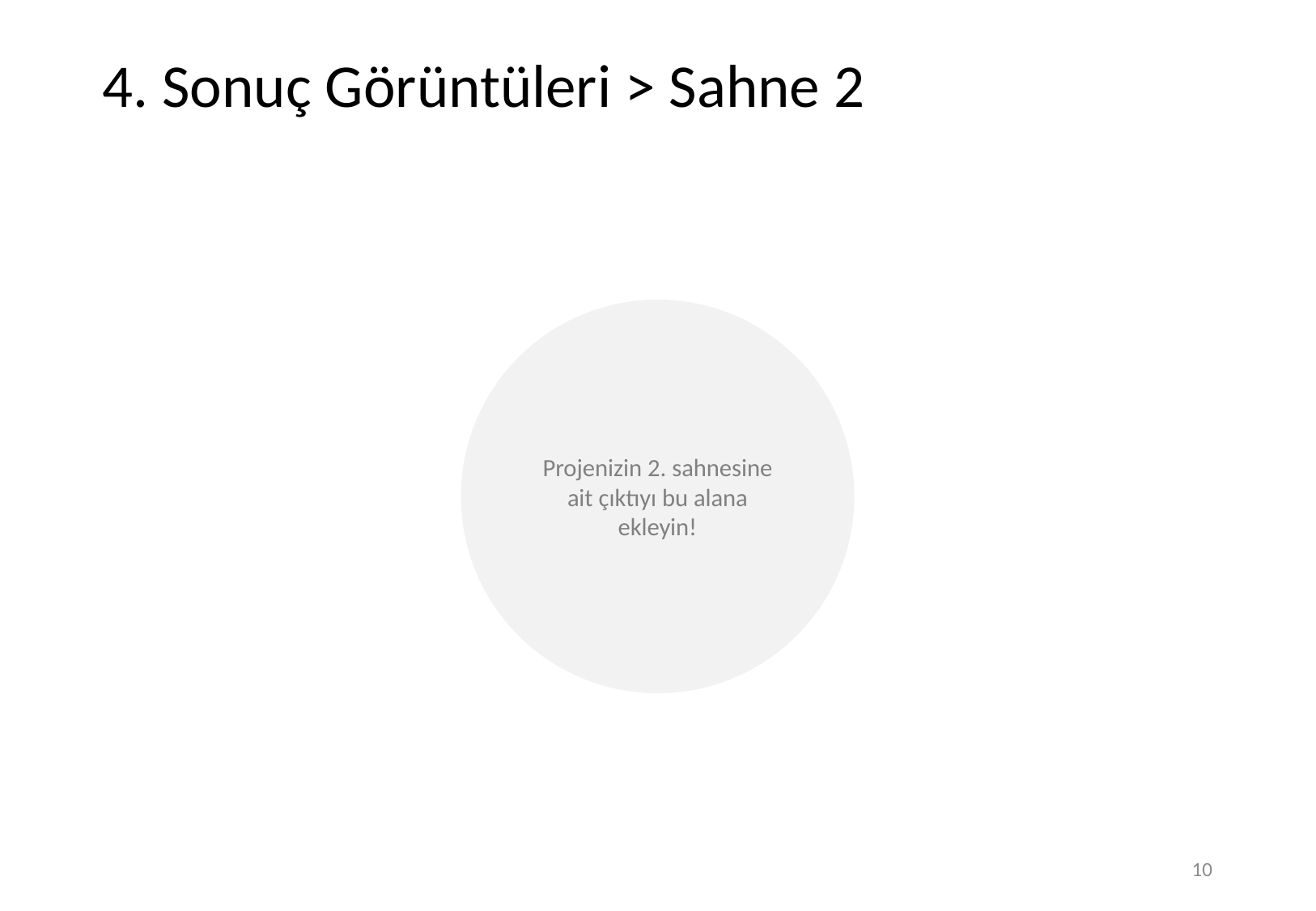

# 4. Sonuç Görüntüleri > Sahne 2
Projenizin 2. sahnesine ait çıktıyı bu alana ekleyin!
10